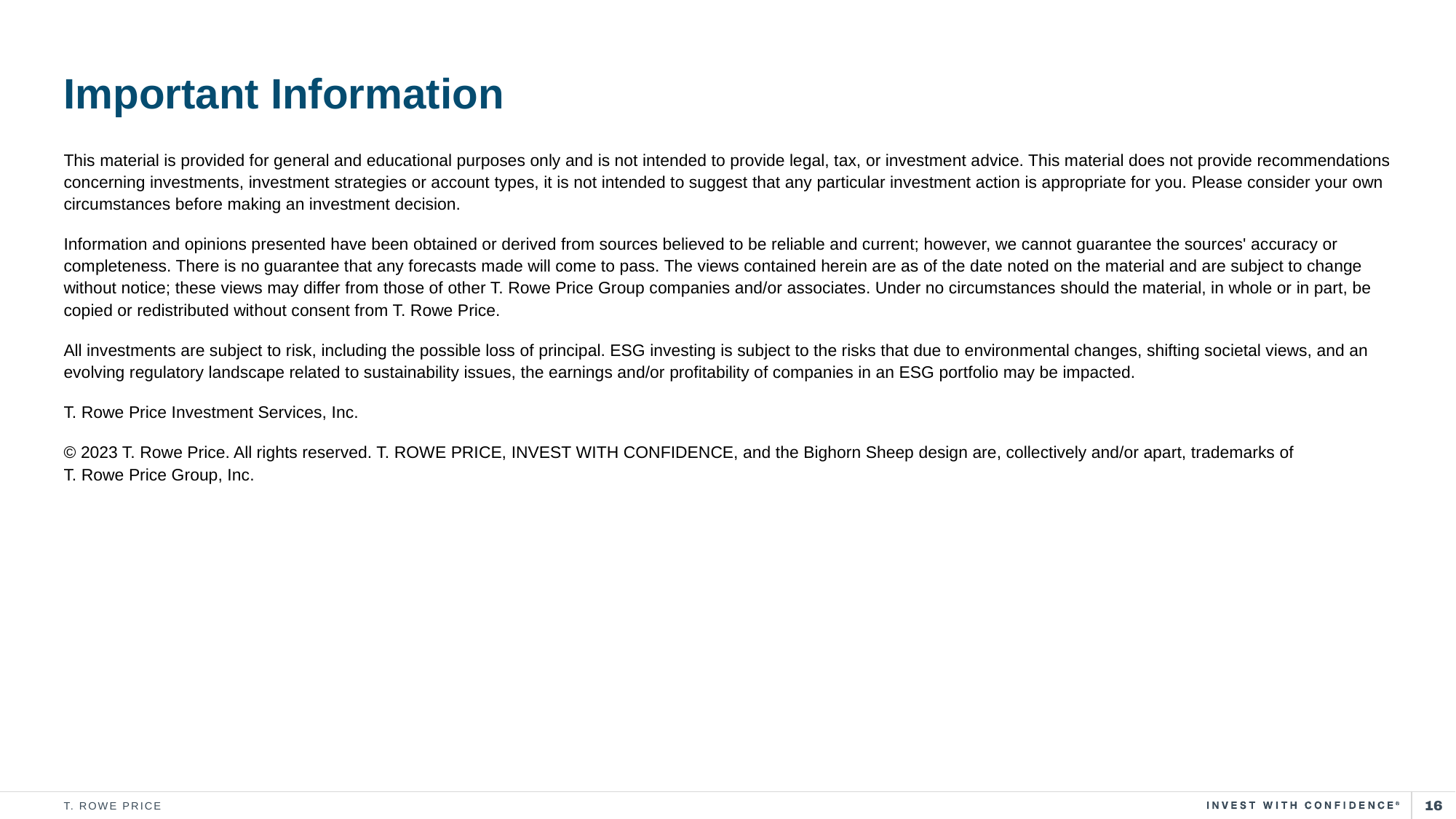

# Important Information
This material is provided for general and educational purposes only and is not intended to provide legal, tax, or investment advice. This material does not provide recommendations concerning investments, investment strategies or account types, it is not intended to suggest that any particular investment action is appropriate for you. Please consider your own circumstances before making an investment decision.
Information and opinions presented have been obtained or derived from sources believed to be reliable and current; however, we cannot guarantee the sources' accuracy or completeness. There is no guarantee that any forecasts made will come to pass. The views contained herein are as of the date noted on the material and are subject to change without notice; these views may differ from those of other T. Rowe Price Group companies and/or associates. Under no circumstances should the material, in whole or in part, be copied or redistributed without consent from T. Rowe Price.
All investments are subject to risk, including the possible loss of principal. ESG investing is subject to the risks that due to environmental changes, shifting societal views, and an evolving regulatory landscape related to sustainability issues, the earnings and/or profitability of companies in an ESG portfolio may be impacted.
T. Rowe Price Investment Services, Inc.
© 2023 T. Rowe Price. All rights reserved. T. ROWE PRICE, INVEST WITH CONFIDENCE, and the Bighorn Sheep design are, collectively and/or apart, trademarks of T. Rowe Price Group, Inc.